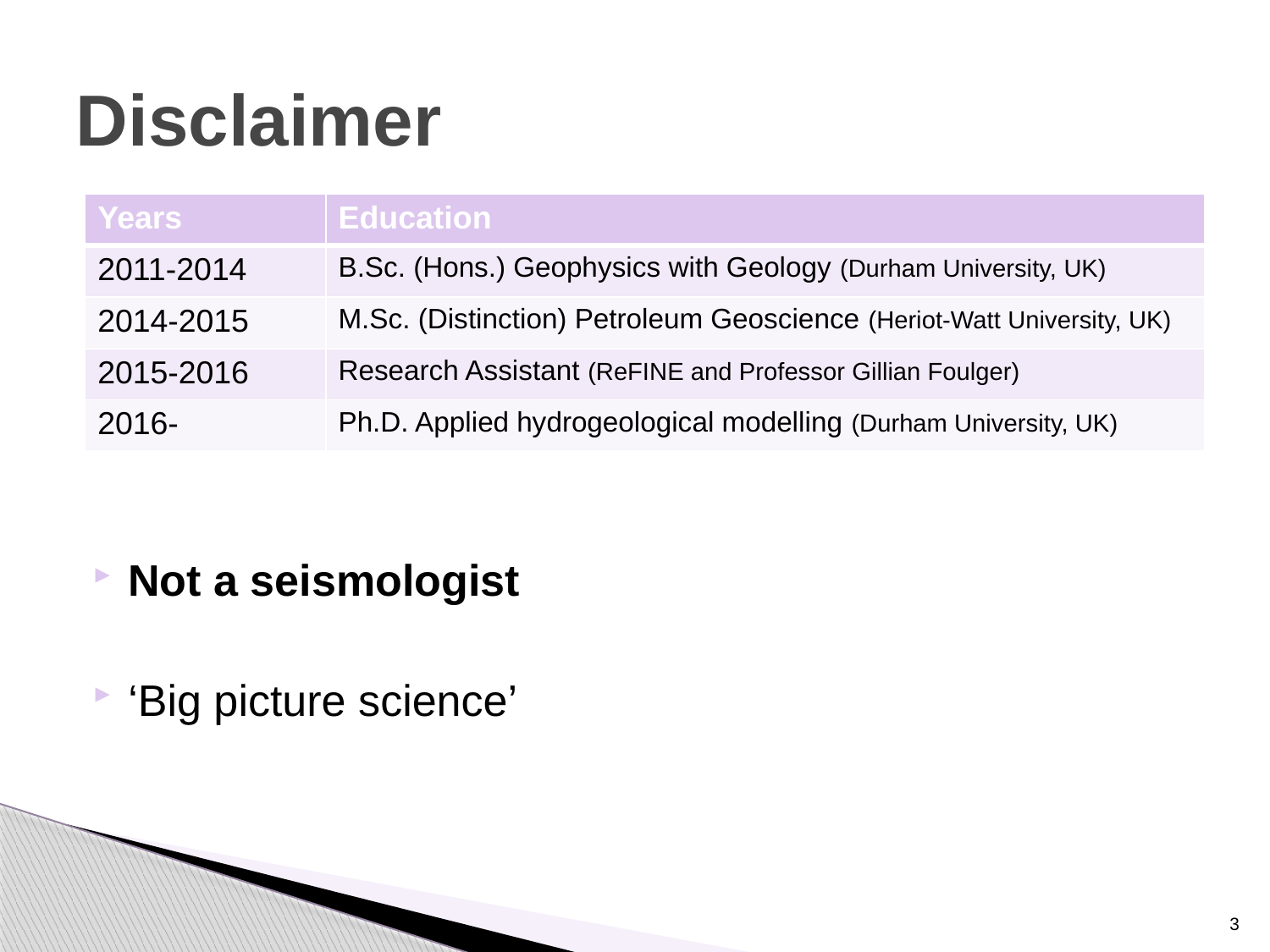

# Disclaimer
| Years | Education |
| --- | --- |
| 2011-2014 | B.Sc. (Hons.) Geophysics with Geology (Durham University, UK) |
| 2014-2015 | M.Sc. (Distinction) Petroleum Geoscience (Heriot-Watt University, UK) |
| 2015-2016 | Research Assistant (ReFINE and Professor Gillian Foulger) |
| 2016- | Ph.D. Applied hydrogeological modelling (Durham University, UK) |
Not a seismologist

‘Big picture science’
3